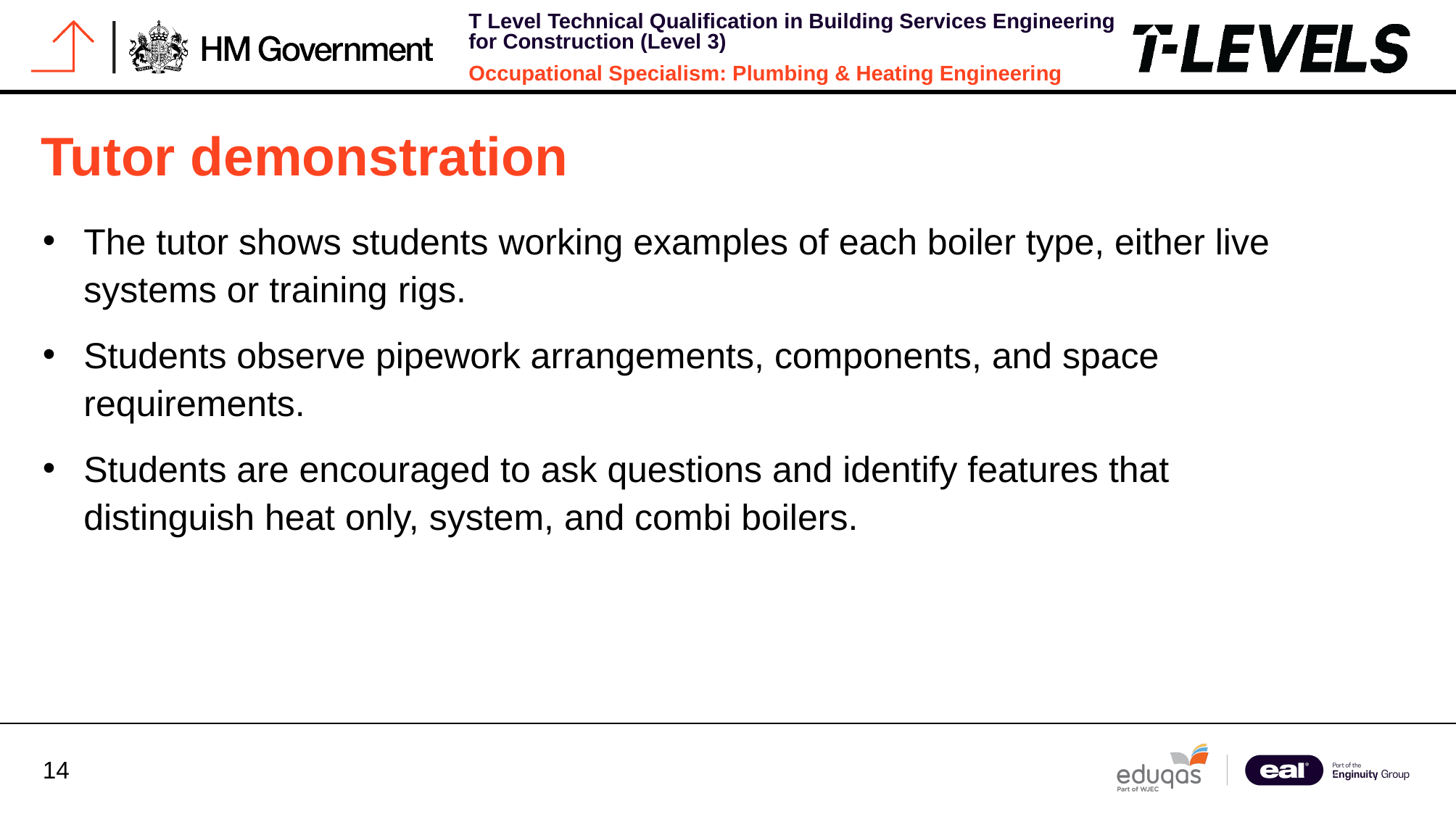

# Tutor demonstration
The tutor shows students working examples of each boiler type, either live systems or training rigs.
Students observe pipework arrangements, components, and space requirements.
Students are encouraged to ask questions and identify features that distinguish heat only, system, and combi boilers.